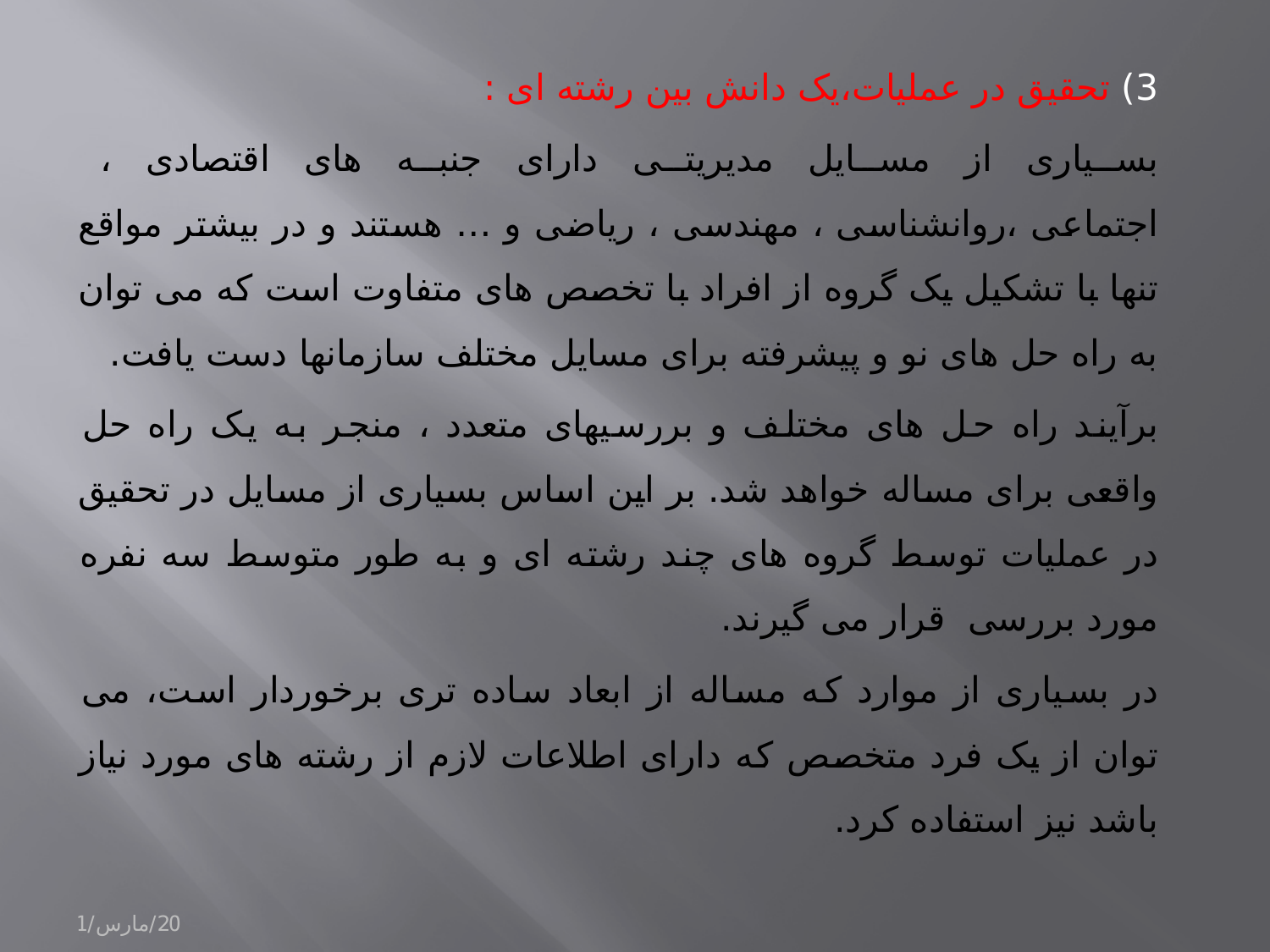

3) تحقیق در عملیات،یک دانش بین رشته ای :
بسیاری از مسایل مدیریتی دارای جنبه های اقتصادی ، اجتماعی ،روانشناسی ، مهندسی ، ریاضی و … هستند و در بیشتر مواقع تنها با تشکیل یک گروه از افراد با تخصص های متفاوت است که می توان به راه حل های نو و پیشرفته برای مسایل مختلف سازمانها دست یافت.
برآیند راه حل های مختلف و بررسیهای متعدد ، منجر به یک راه حل واقعی برای مساله خواهد شد. بر این اساس بسیاری از مسایل در تحقیق در عملیات توسط گروه های چند رشته ای و به طور متوسط سه نفره مورد بررسی  قرار می گیرند.
در بسیاری از موارد که مساله از ابعاد ساده تری برخوردار است، می توان از یک فرد متخصص که دارای اطلاعات لازم از رشته های مورد نیاز باشد نیز استفاده کرد.

20/مارس/1